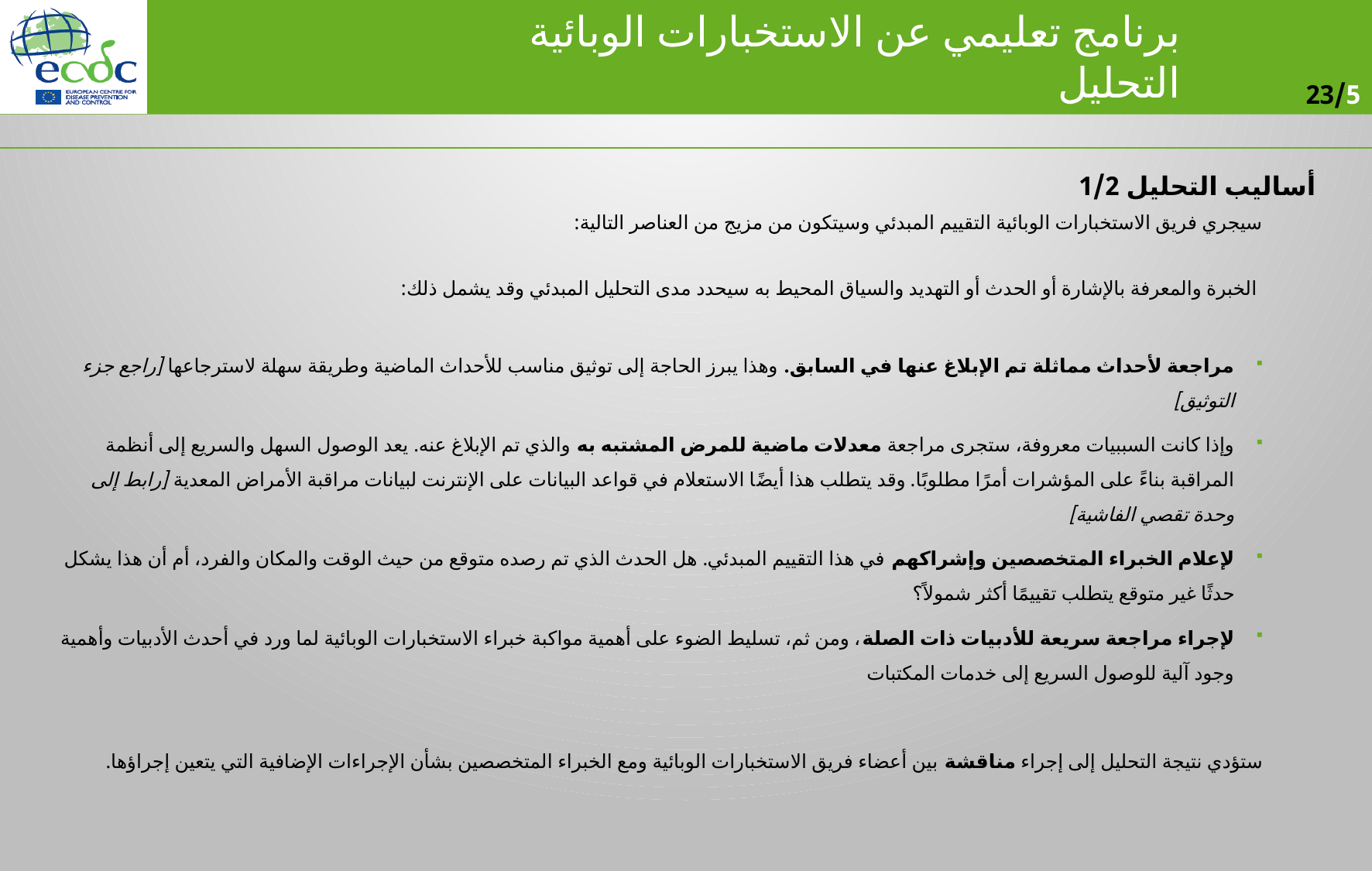

أساليب التحليل 1/2
سيجري فريق الاستخبارات الوبائية التقييم المبدئي وسيتكون من مزيج من العناصر التالية:

 الخبرة والمعرفة بالإشارة أو الحدث أو التهديد والسياق المحيط به سيحدد مدى التحليل المبدئي وقد يشمل ذلك:

مراجعة لأحداث مماثلة تم الإبلاغ عنها في السابق. وهذا يبرز الحاجة إلى توثيق مناسب للأحداث الماضية وطريقة سهلة لاسترجاعها [راجع جزء التوثيق]
وإذا كانت السببيات معروفة، ستجرى مراجعة معدلات ماضية للمرض المشتبه به والذي تم الإبلاغ عنه. يعد الوصول السهل والسريع إلى أنظمة المراقبة بناءً على المؤشرات أمرًا مطلوبًا. وقد يتطلب هذا أيضًا الاستعلام في قواعد البيانات على الإنترنت لبيانات مراقبة الأمراض المعدية [رابط إلى وحدة تقصي الفاشية]
لإعلام الخبراء المتخصصين وإشراكهم في هذا التقييم المبدئي. هل الحدث الذي تم رصده متوقع من حيث الوقت والمكان والفرد، أم أن هذا يشكل حدثًا غير متوقع يتطلب تقييمًا أكثر شمولاً؟
لإجراء مراجعة سريعة للأدبيات ذات الصلة، ومن ثم، تسليط الضوء على أهمية مواكبة خبراء الاستخبارات الوبائية لما ورد في أحدث الأدبيات وأهمية وجود آلية للوصول السريع إلى خدمات المكتبات

ستؤدي نتيجة التحليل إلى إجراء مناقشة بين أعضاء فريق الاستخبارات الوبائية ومع الخبراء المتخصصين بشأن الإجراءات الإضافية التي يتعين إجراؤها.